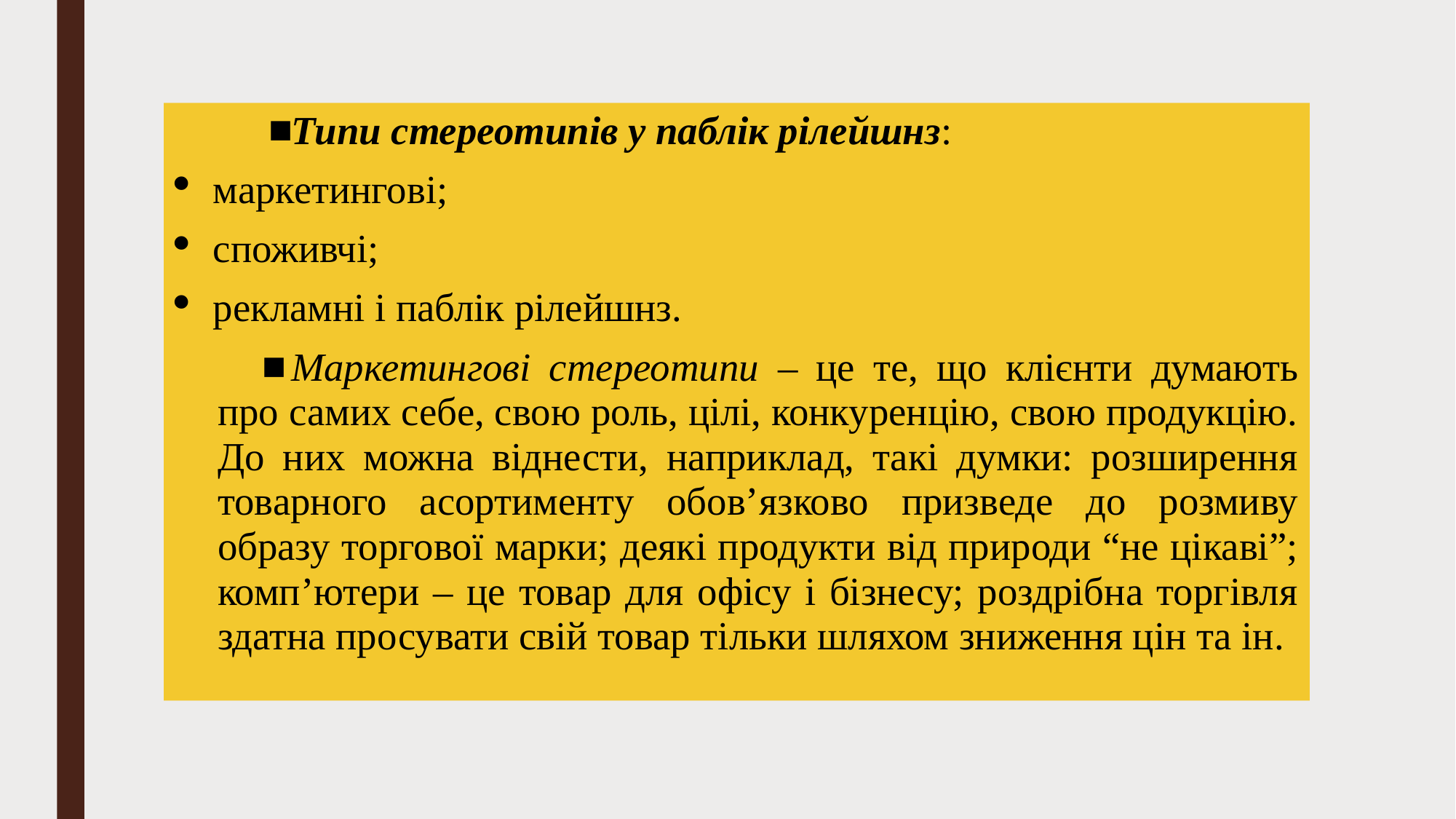

Типи стереотипів у паблік рілейшнз:
маркетингові;
споживчі;
рекламні і паблік рілейшнз.
Маркетингові стереотипи – це те, що клієнти думають про самих себе, свою роль, цілі, конкуренцію, свою продукцію. До них можна віднести, наприклад, такі думки: розширення товарного асортименту обов’язково призведе до розмиву образу торгової марки; деякі продукти від природи “не цікаві”; комп’ютери – це товар для офісу і бізнесу; роздрібна торгівля здатна просувати свій товар тільки шляхом зниження цін та ін.